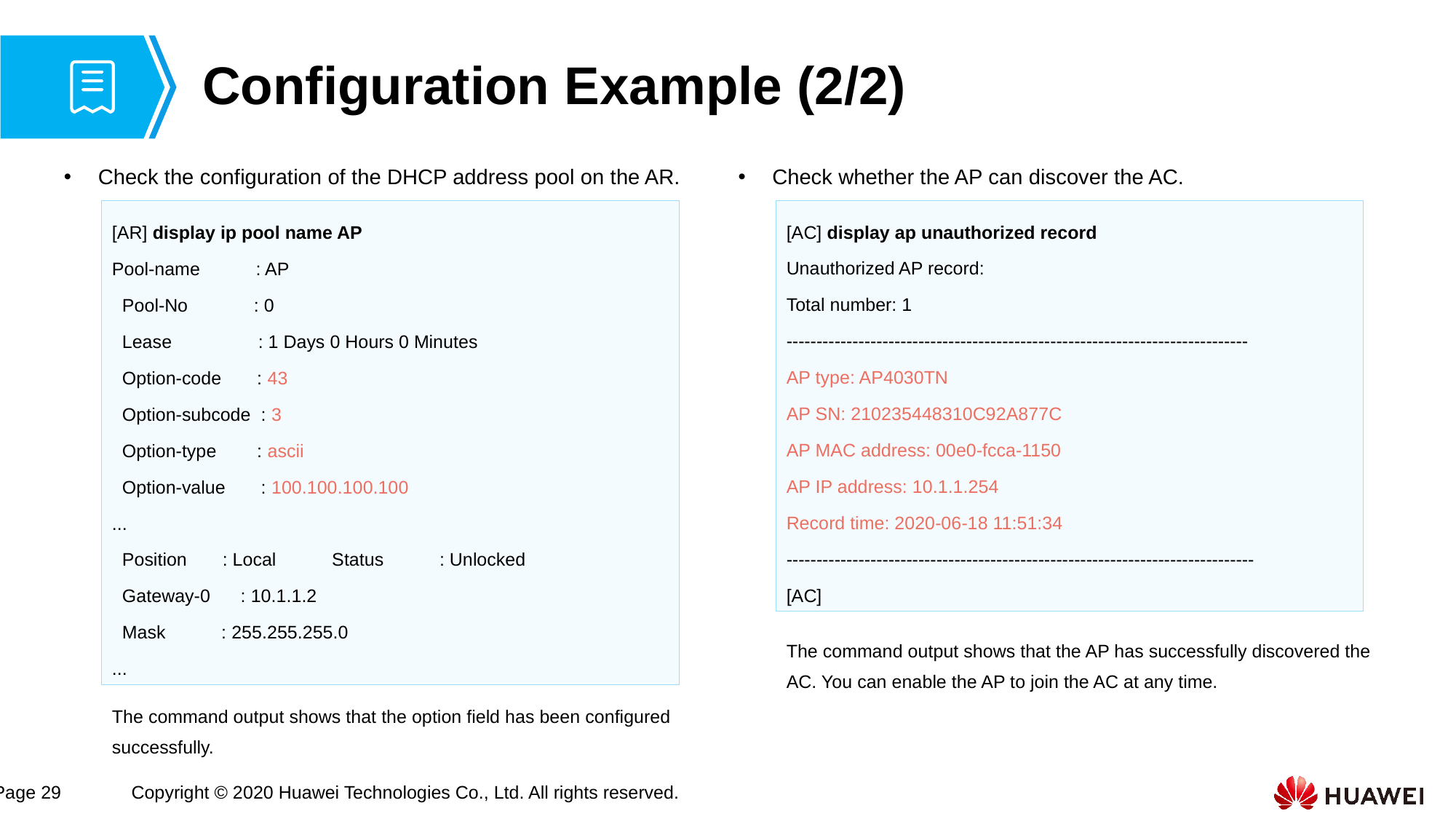

# Configuration Example (2/2)
Check the configuration of the DHCP address pool on the AR.
Check whether the AP can discover the AC.
[AC] display ap unauthorized record
Unauthorized AP record:
Total number: 1
-----------------------------------------------------------------------------
AP type: AP4030TN
AP SN: 210235448310C92A877C
AP MAC address: 00e0-fcca-1150
AP IP address: 10.1.1.254
Record time: 2020-06-18 11:51:34
------------------------------------------------------------------------------
[AC]
[AR] display ip pool name AP
Pool-name           : AP
  Pool-No             : 0
  Lease                 : 1 Days 0 Hours 0 Minutes
  Option-code       : 43
  Option-subcode  : 3
  Option-type        : ascii
  Option-value       : 100.100.100.100
...
  Position       : Local           Status           : Unlocked
  Gateway-0      : 10.1.1.2
  Mask           : 255.255.255.0
...
The command output shows that the AP has successfully discovered the AC. You can enable the AP to join the AC at any time.
The command output shows that the option field has been configured successfully.